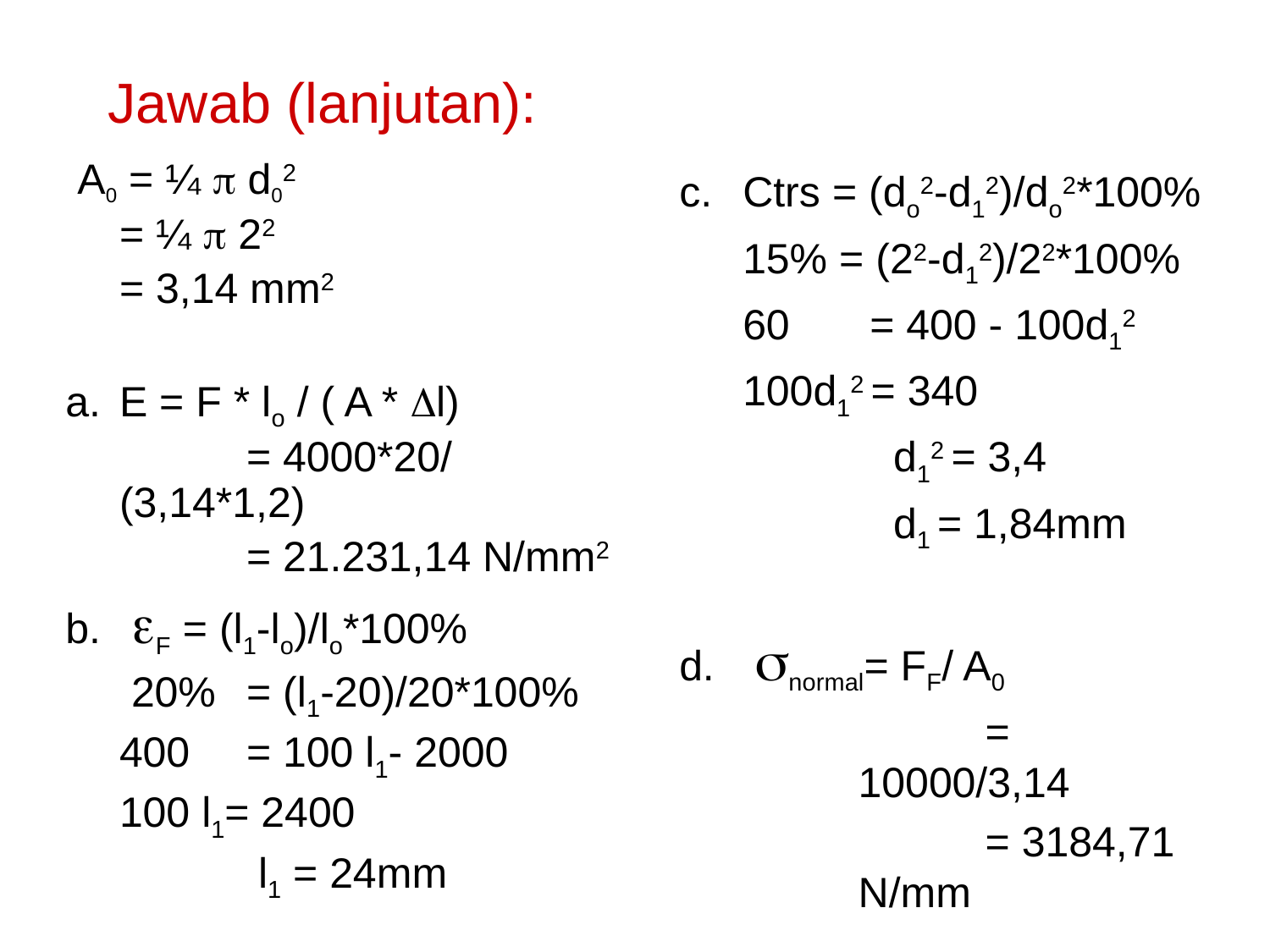

# Jawab (lanjutan):
 A0 = ¼ π d02
	= ¼ π 22
	= 3,14 mm2

E = F * lo / ( A * Δl)
		= 4000*20/ (3,14*1,2)
		= 21.231,14 N/mm2
 εF = (l1-lo)/lo*100%
	 20%	= (l1-20)/20*100%
	400	= 100 l1- 2000
	100 l1= 2400
		 l1 = 24mm
Ctrs = (do2-d12)/do2*100%
	15% = (22-d12)/22*100%
	60	= 400 - 100d12
	100d12 = 340
		  d12 = 3,4
		  d1 = 1,84mm

 σnormal= FF/ A0
		= 10000/3,14
		= 3184,71 N/mm